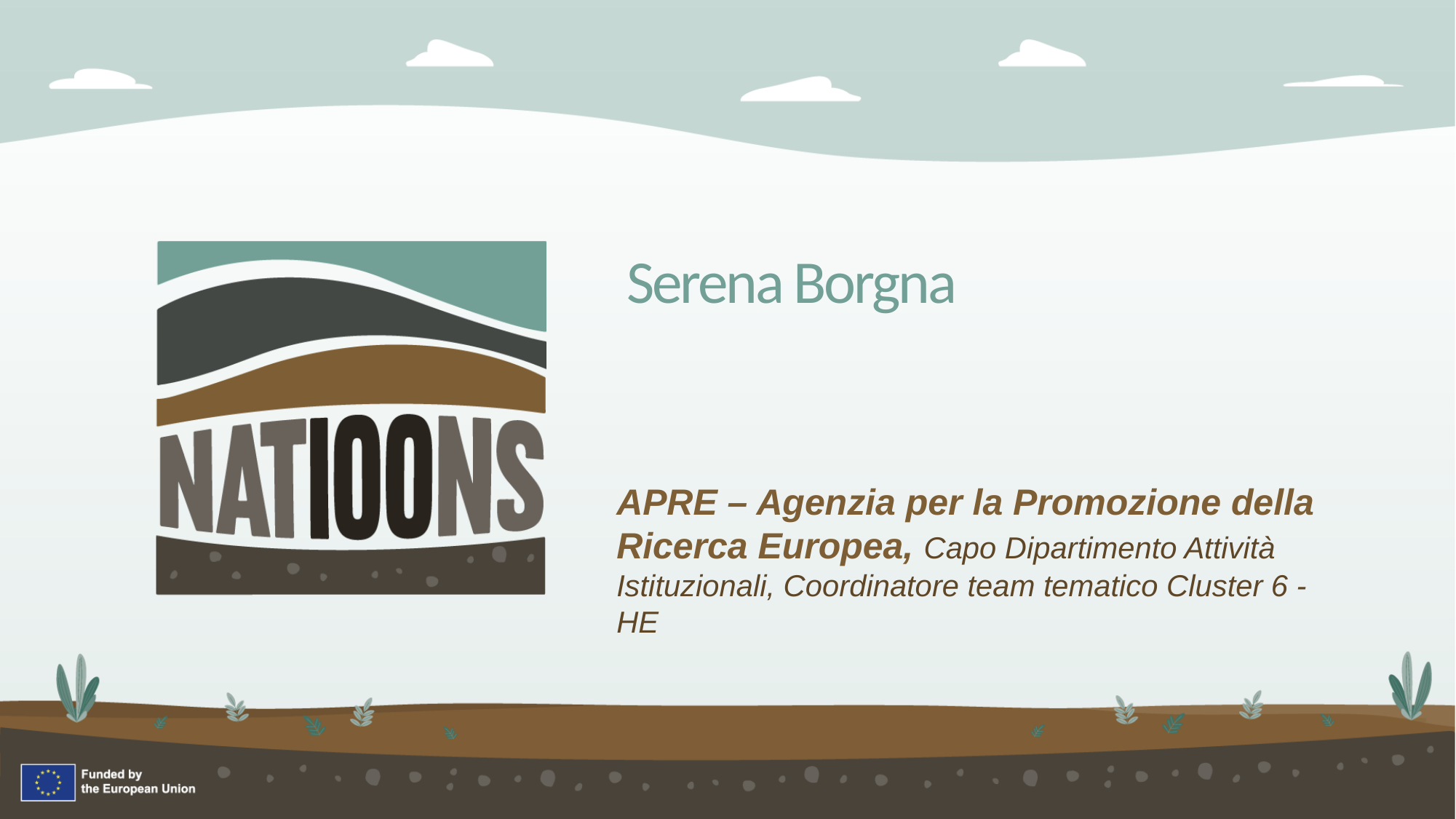

# Serena Borgna
APRE – Agenzia per la Promozione della Ricerca Europea, Capo Dipartimento Attività Istituzionali, Coordinatore team tematico Cluster 6 - HE